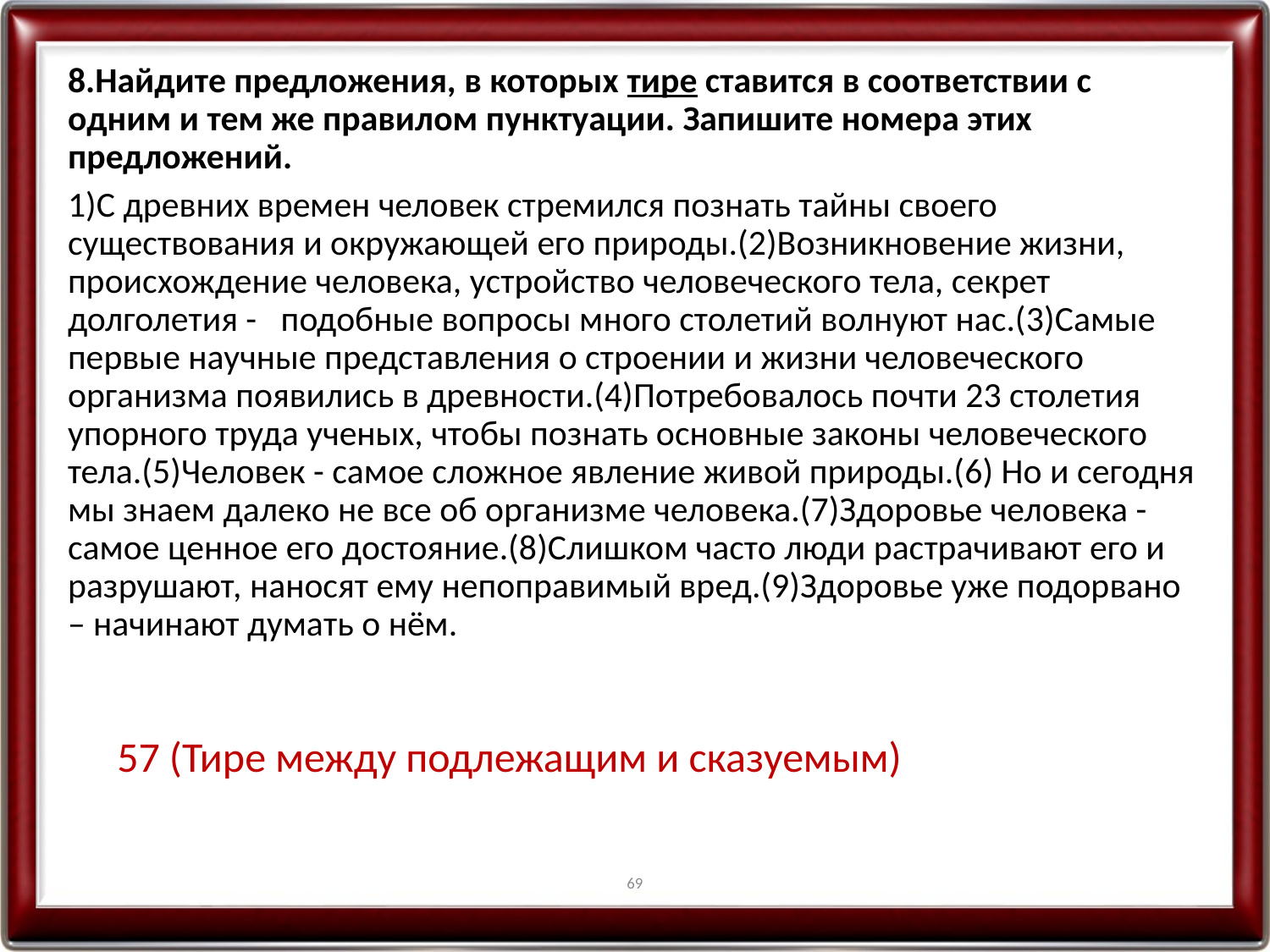

8.Найдите предложения, в которых тире ставится в соответствии с одним и тем же правилом пунктуации. Запишите номера этих предложений.
1)С древних времен человек стремился познать тайны своего существования и окружающей его природы.(2)Возникновение жизни, происхождение человека, устройство человеческого тела, секрет долголетия -   подобные вопросы много столетий волнуют нас.(3)Самые первые научные представления о строении и жизни человеческого организма появились в древности.(4)Потребовалось почти 23 столетия упорного труда ученых, чтобы познать основные законы человеческого тела.(5)Человек - самое сложное явление живой природы.(6) Но и сегодня мы знаем далеко не все об организме человека.(7)Здоровье человека - самое ценное его достояние.(8)Слишком часто люди растрачивают его и разрушают, наносят ему непоправимый вред.(9)Здоровье уже подорвано – начинают думать о нём.
57 (Тире между подлежащим и сказуемым)

69